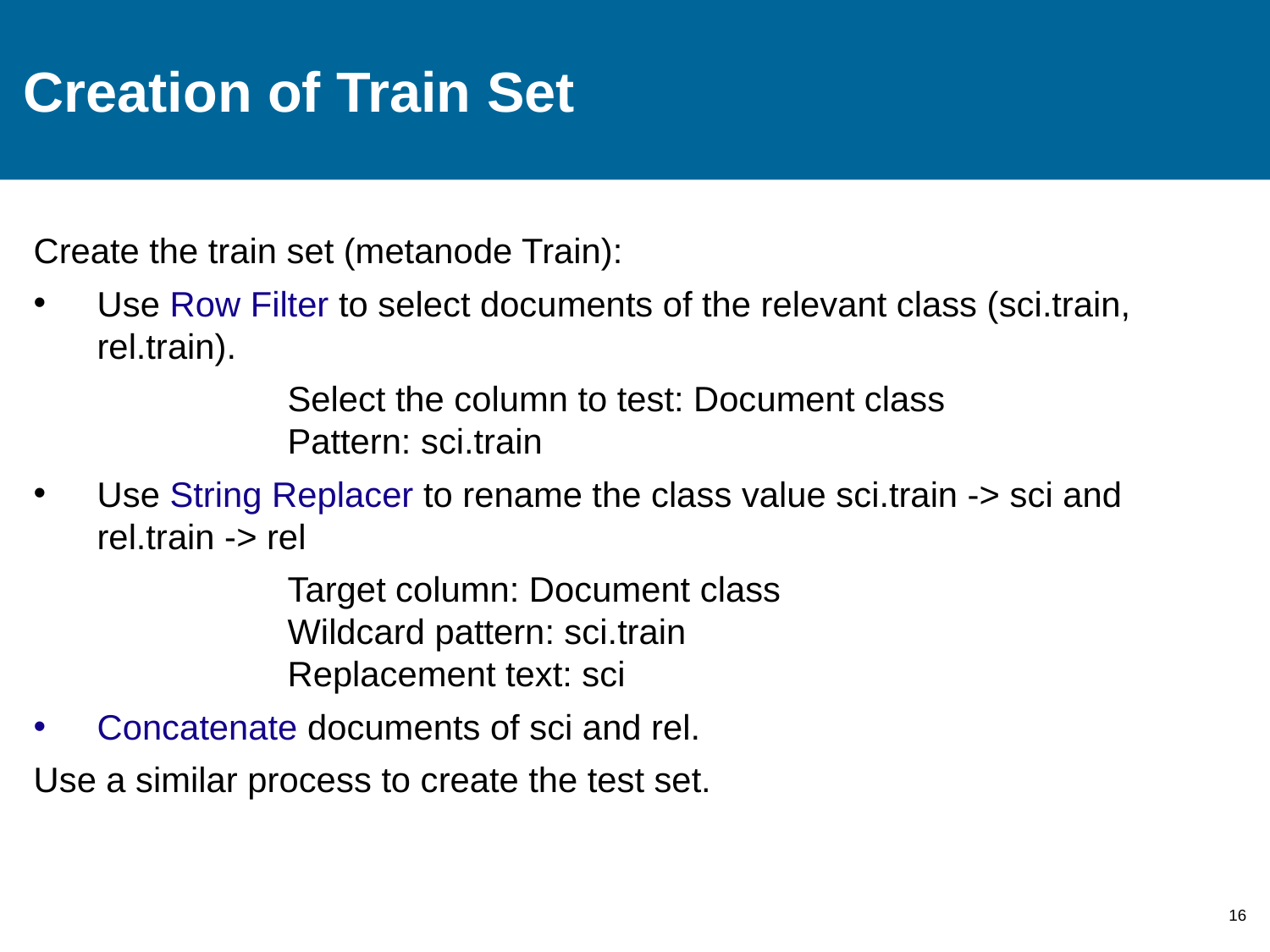

# Creation of Train Set
Create the train set (metanode Train):
Use Row Filter to select documents of the relevant class (sci.train, rel.train).
       		Select the column to test: Document class
       		Pattern: sci.train
Use String Replacer to rename the class value sci.train -> sci and rel.train -> rel
		Target column: Document class
		Wildcard pattern: sci.train
		Replacement text: sci
Concatenate documents of sci and rel.
Use a similar process to create the test set.

16